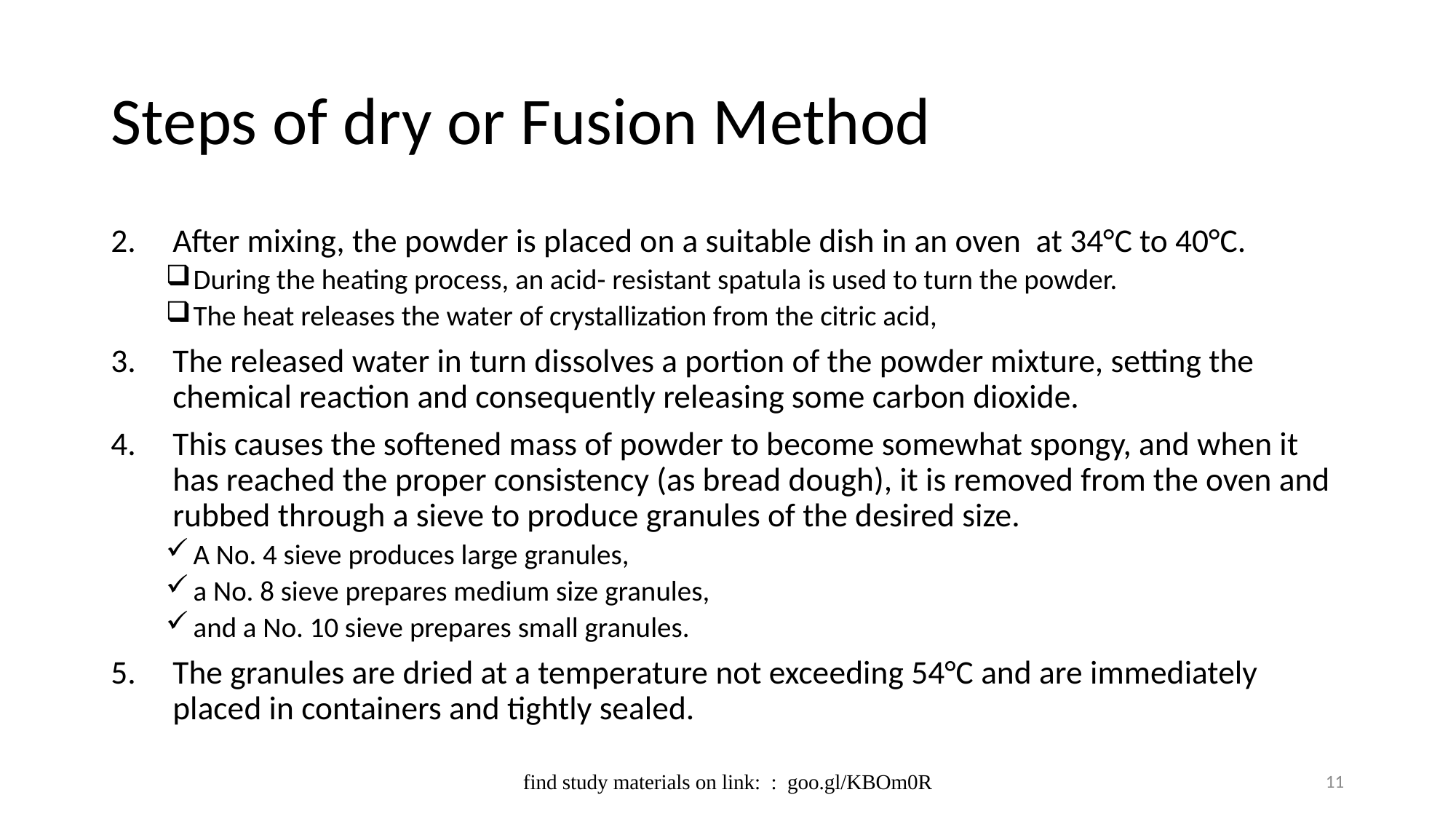

# Steps of dry or Fusion Method
After mixing, the powder is placed on a suitable dish in an oven  at 34°C to 40°C.
During the heating process, an acid- resistant spatula is used to turn the powder.
The heat releases the water of crystallization from the citric acid,
The released water in turn dissolves a portion of the powder mixture, setting the chemical reaction and consequently releasing some carbon dioxide.
This causes the softened mass of powder to become somewhat spongy, and when it has reached the proper consistency (as bread dough), it is removed from the oven and rubbed through a sieve to produce granules of the desired size.
A No. 4 sieve produces large granules,
a No. 8 sieve prepares medium size granules,
and a No. 10 sieve prepares small granules.
The granules are dried at a temperature not exceeding 54°C and are immediately placed in containers and tightly sealed.
find study materials on link:  :  goo.gl/KBOm0R
11